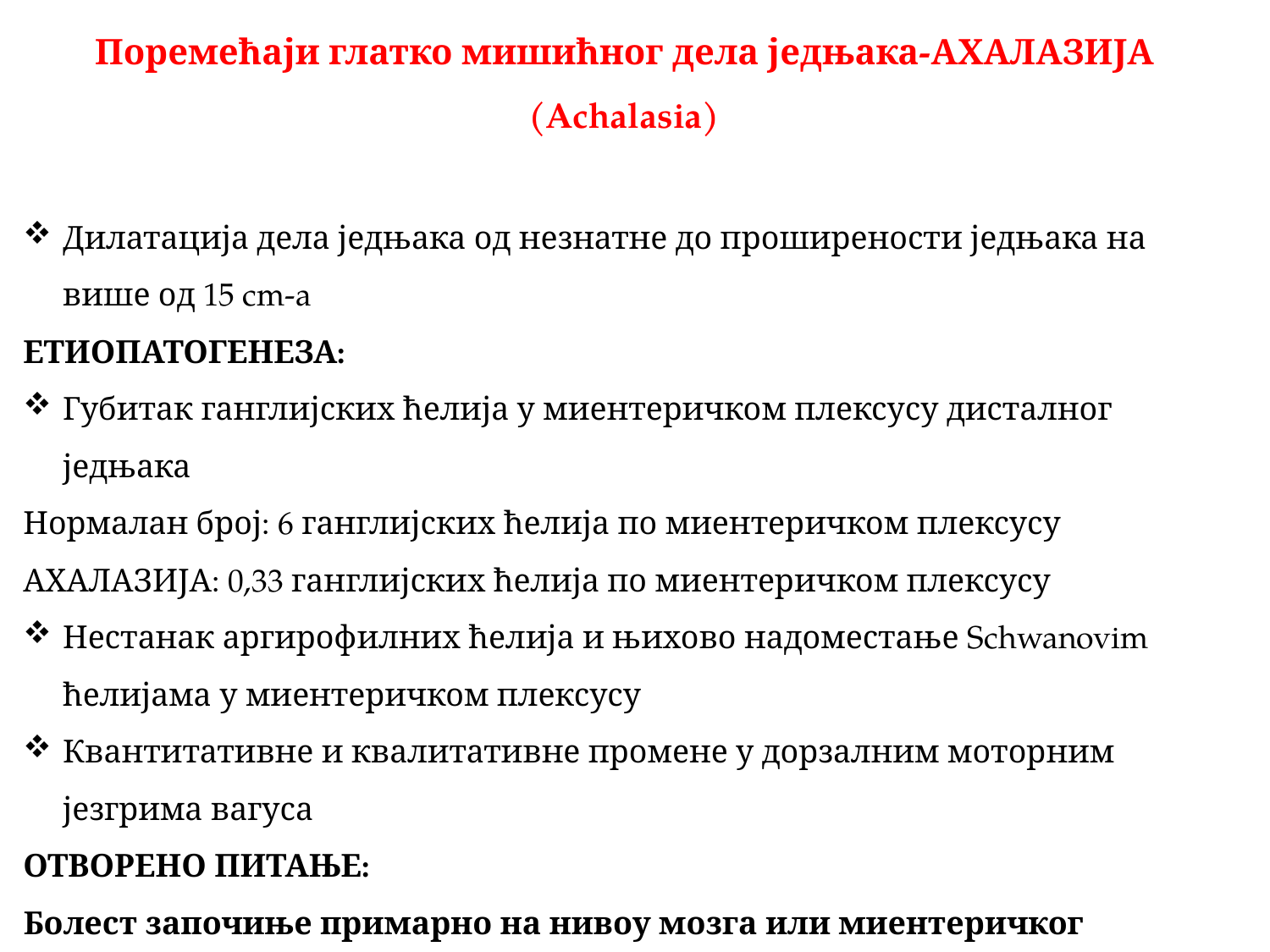

Поремећаји глатко мишићног дела једњака-АХАЛАЗИЈА (Achalasia)

Дилатација дела једњака од незнатне до проширености једњака на више од 15 cm-a
ЕТИОПАТОГЕНЕЗА:
Губитак ганглијских ћелија у миентеричком плексусу дисталног једњака
Нормалан број: 6 ганглијских ћелија по миентеричком плексусу
АХАЛАЗИЈА: 0,33 ганглијских ћелија по миентеричком плексусу
Нестанак аргирофилних ћелија и њихово надоместање Schwanovim ћелијама у миентеричком плексусу
Квантитативне и квалитативне промене у дорзалним моторним језгрима вагуса
ОТВОРЕНО ПИТАЊЕ:
Болест започиње примарно на нивоу мозга или миентеричког плексуса једњака?